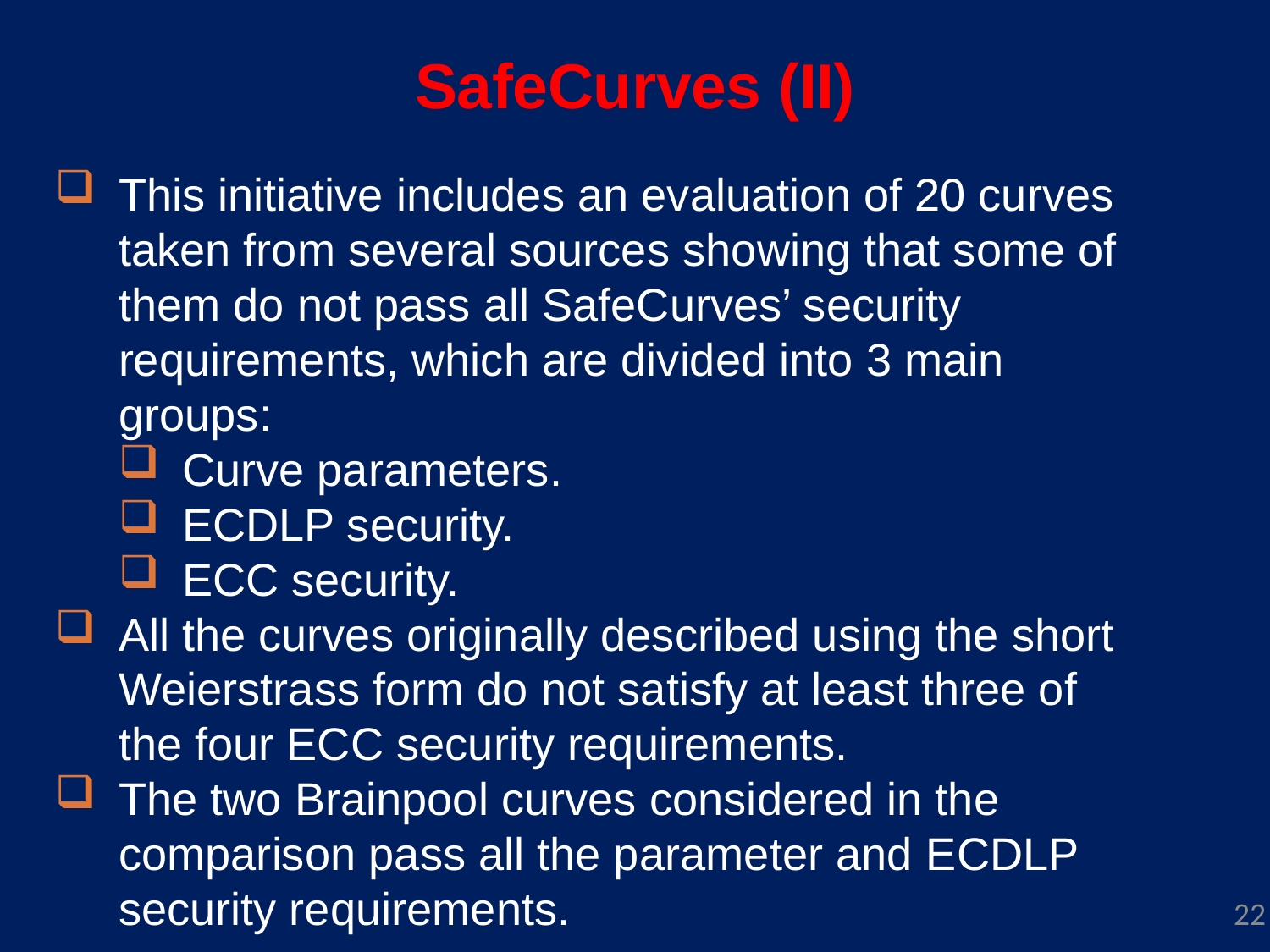

# SafeCurves (II)
This initiative includes an evaluation of 20 curves taken from several sources showing that some of them do not pass all SafeCurves’ security requirements, which are divided into 3 main groups:
Curve parameters.
ECDLP security.
ECC security.
All the curves originally described using the short Weierstrass form do not satisfy at least three of the four ECC security requirements.
The two Brainpool curves considered in the comparison pass all the parameter and ECDLP security requirements.
22